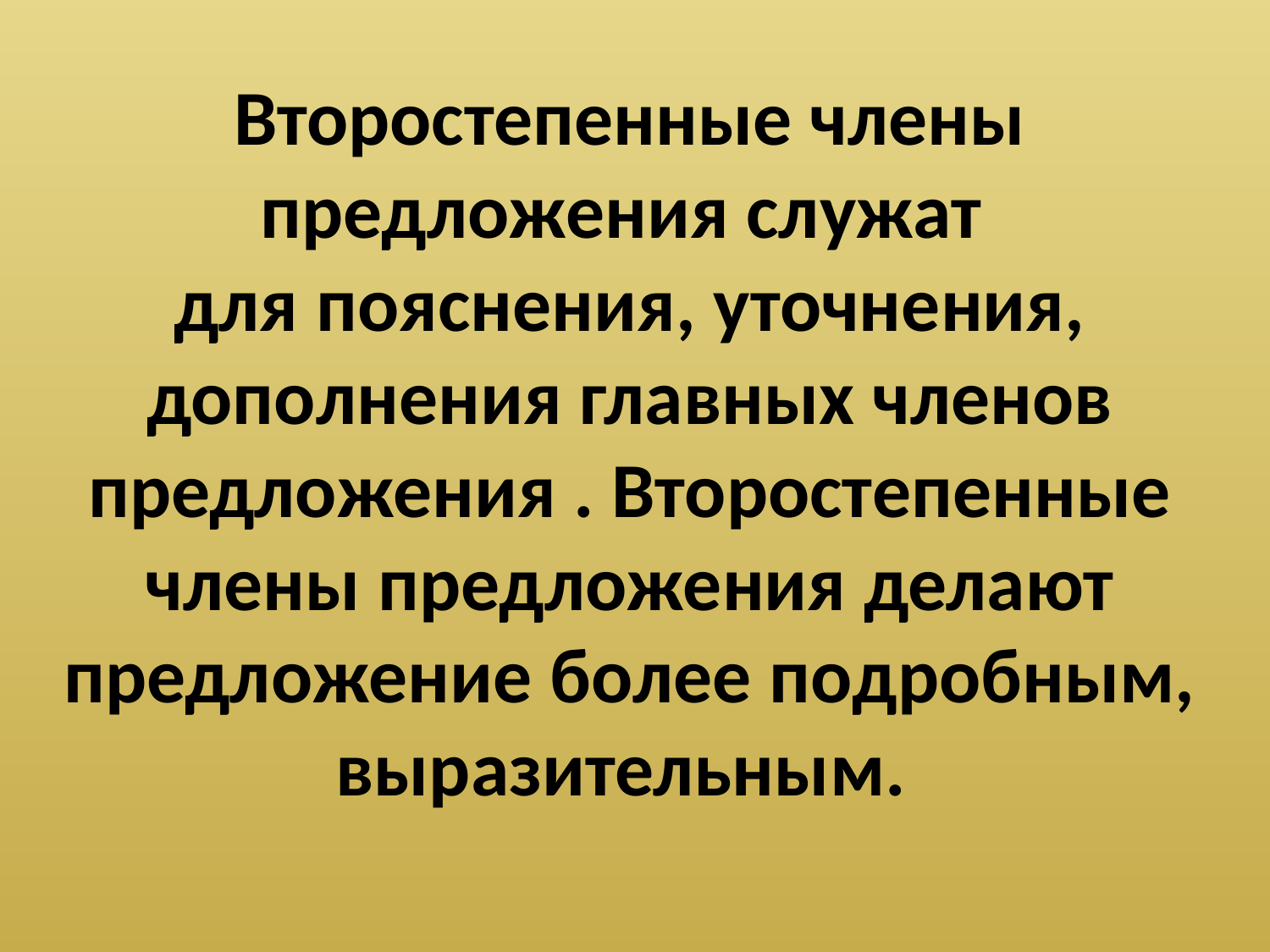

Второстепенные члены предложения служат 
для пояснения, уточнения, дополнения главных членов предложения . Второстепенные члены предложения делают предложение более подробным, выразительным.